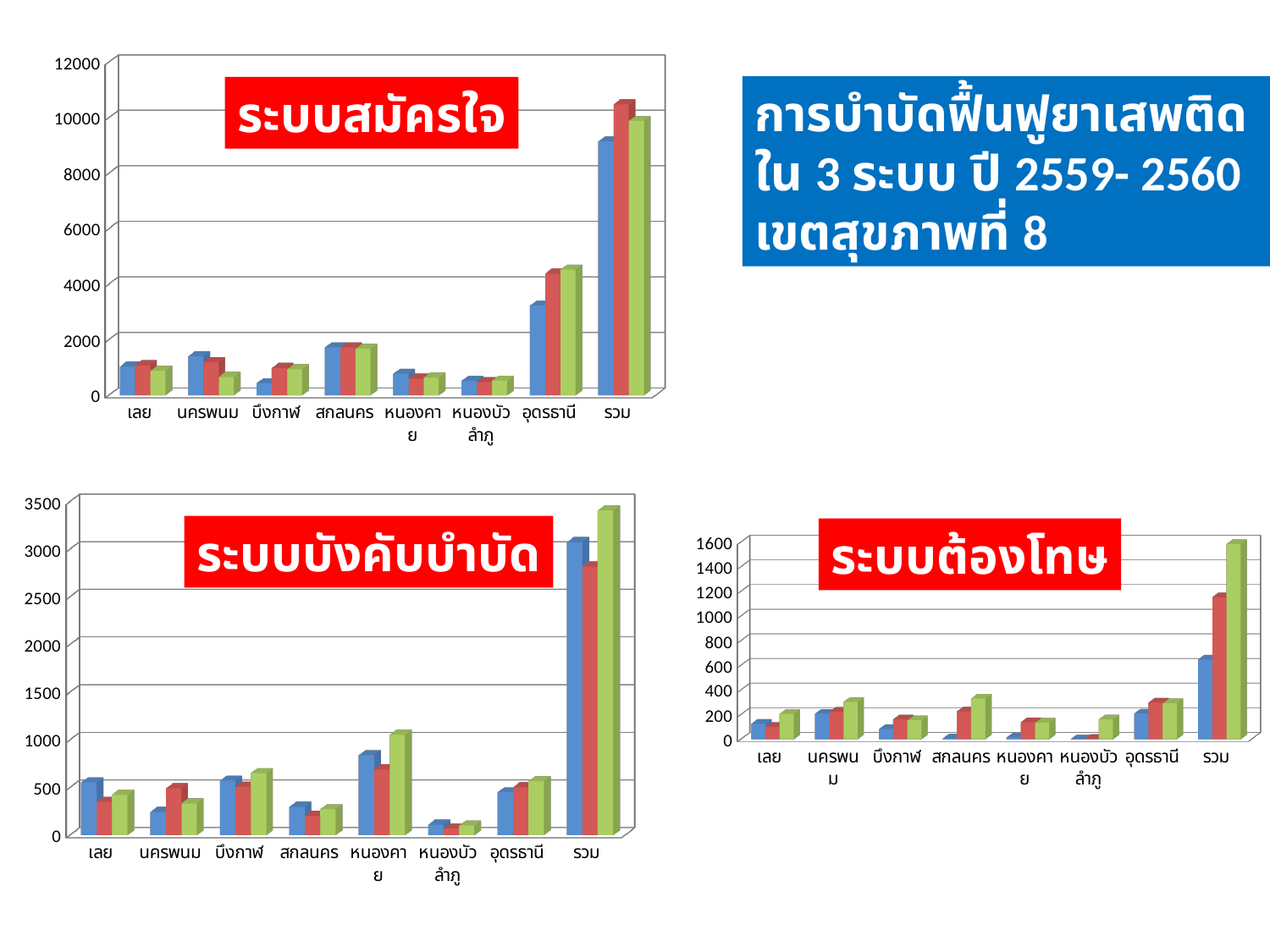

[unsupported chart]

การบำบัดฟื้นฟูยาเสพติด
ใน 3 ระบบ ปี 2559- 2560
เขตสุขภาพที่ 8
ระบบสมัครใจ

[unsupported chart]

ระบบบังคับบำบัด

[unsupported chart]

ระบบต้องโทษ